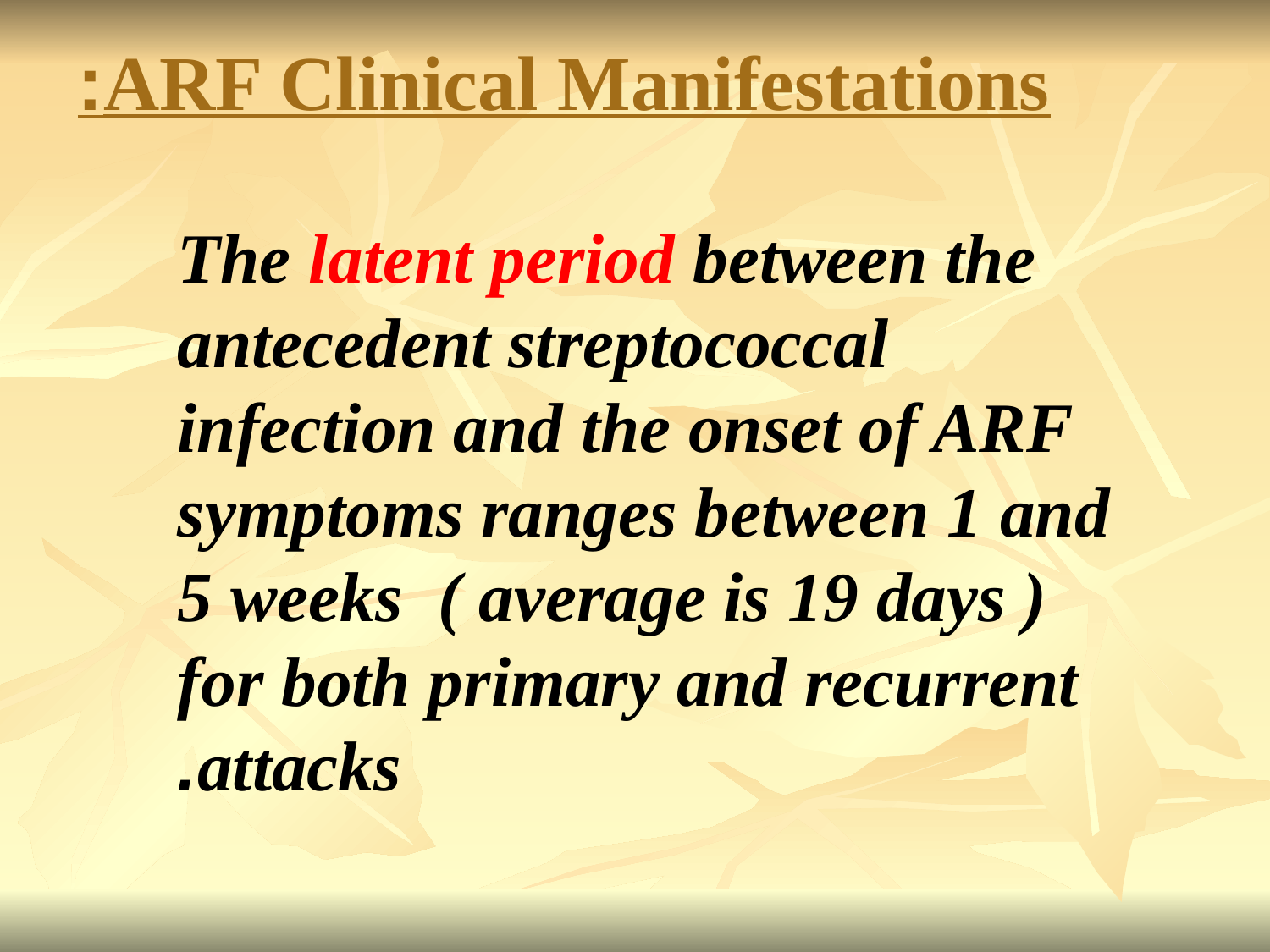

# ARF Clinical Manifestations:
The latent period between the antecedent streptococcal infection and the onset of ARF symptoms ranges between 1 and 5 weeks  ( average is 19 days ) for both primary and recurrent attacks.